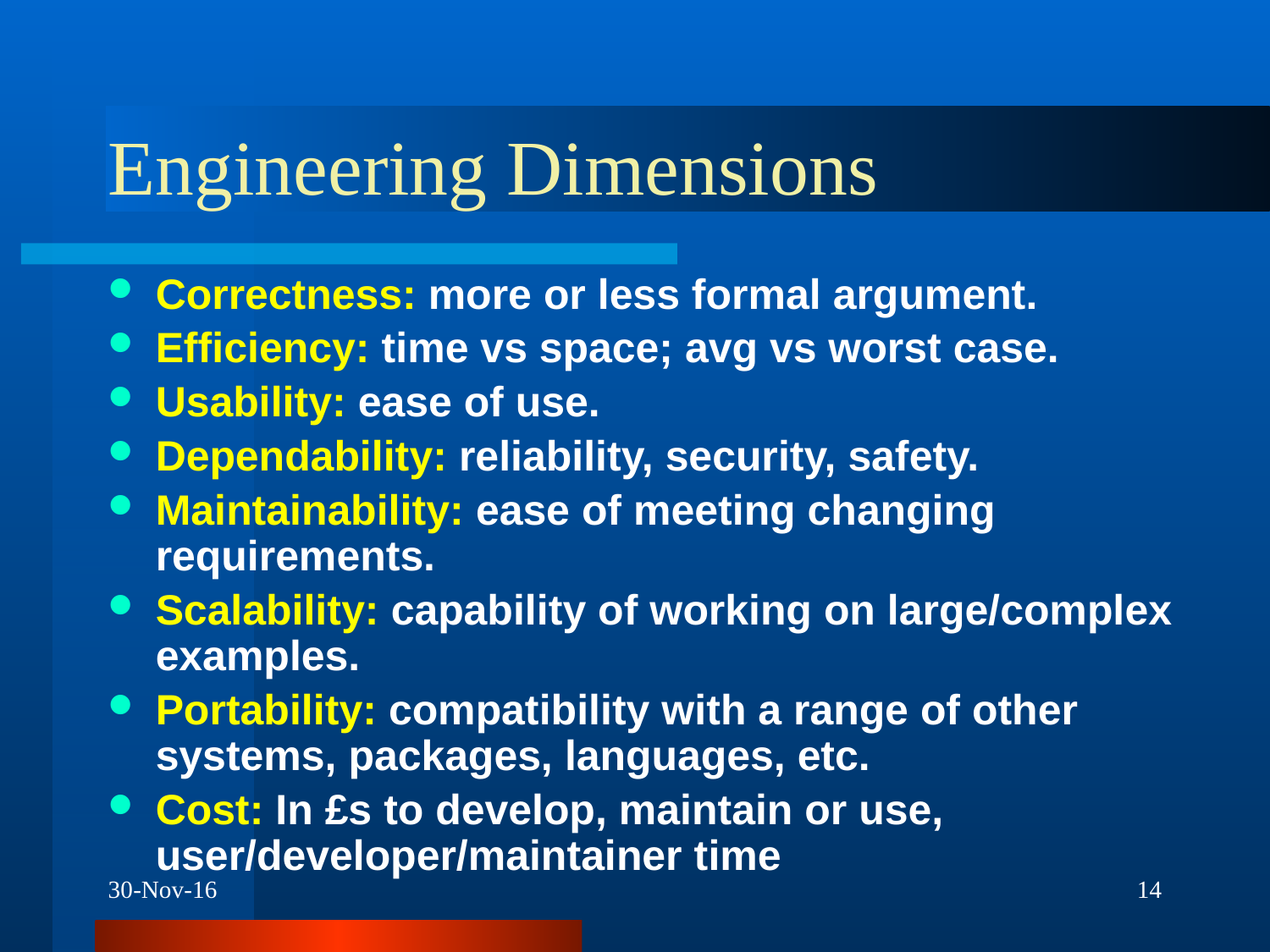

# Engineering Dimensions
Correctness: more or less formal argument.
Efficiency: time vs space; avg vs worst case.
Usability: ease of use.
Dependability: reliability, security, safety.
Maintainability: ease of meeting changing requirements.
Scalability: capability of working on large/complex examples.
Portability: compatibility with a range of other systems, packages, languages, etc.
Cost: In £s to develop, maintain or use, user/developer/maintainer time
30-Nov-16
14